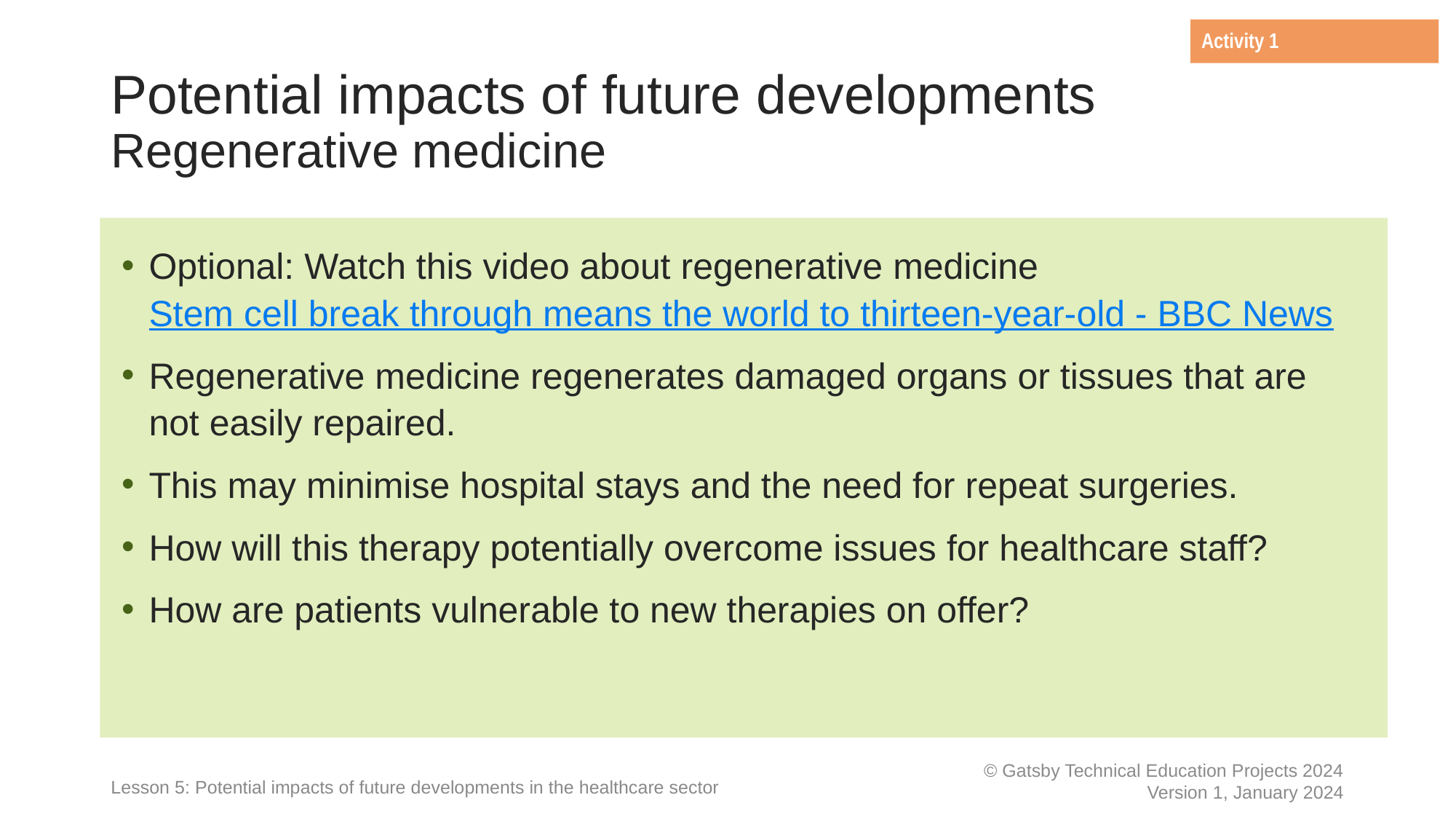

Activity 1
# Potential impacts of future developments Regenerative medicine
Optional: Watch this video about regenerative medicine Stem cell break through means the world to thirteen-year-old - BBC News
Regenerative medicine regenerates damaged organs or tissues that are not easily repaired.
This may minimise hospital stays and the need for repeat surgeries.
How will this therapy potentially overcome issues for healthcare staff?
How are patients vulnerable to new therapies on offer?

Lesson 5: Potential impacts of future developments in the healthcare sector